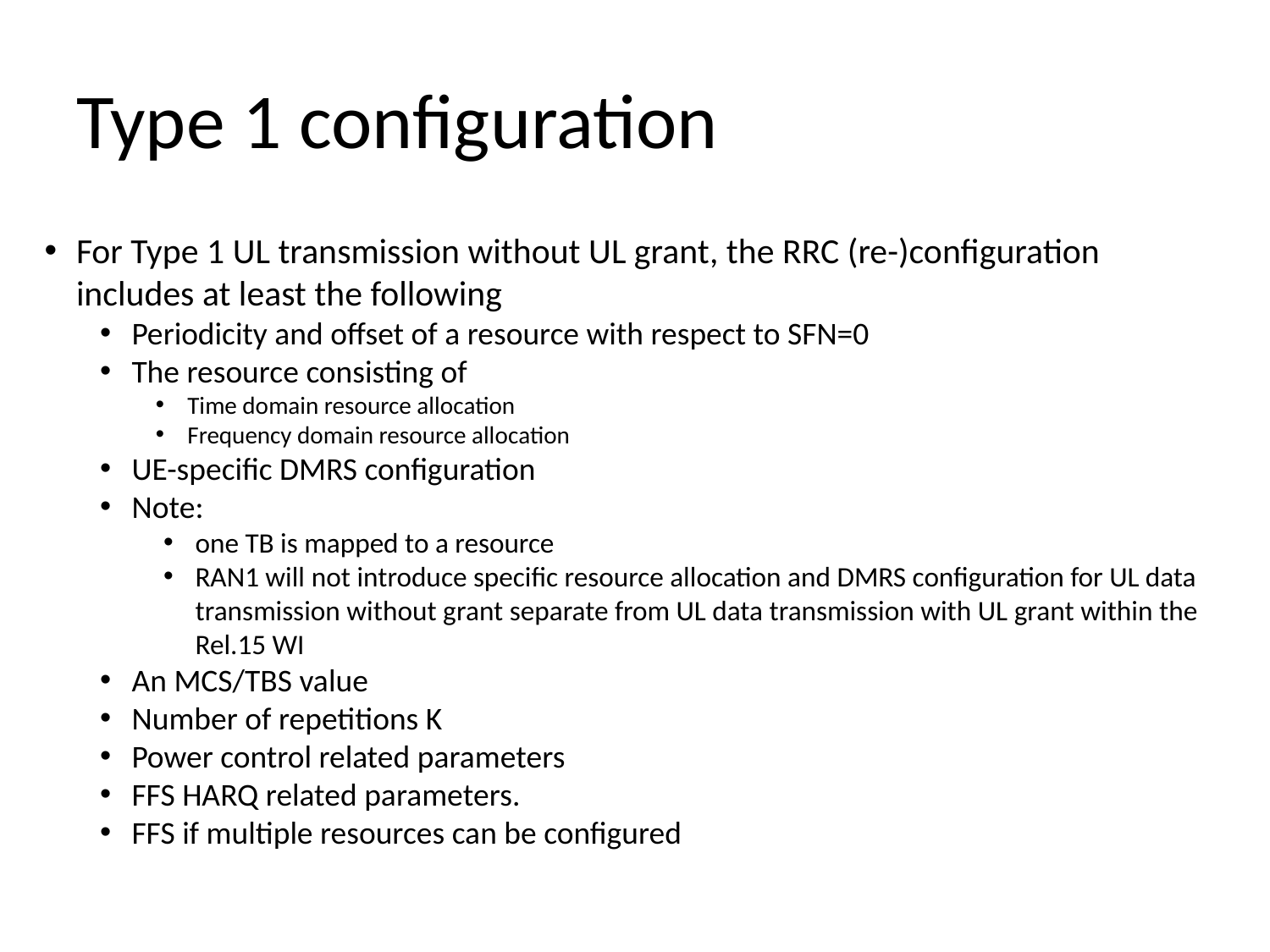

# Type 1 configuration
For Type 1 UL transmission without UL grant, the RRC (re-)configuration includes at least the following
Periodicity and offset of a resource with respect to SFN=0
The resource consisting of
Time domain resource allocation
Frequency domain resource allocation
UE-specific DMRS configuration
Note:
one TB is mapped to a resource
RAN1 will not introduce specific resource allocation and DMRS configuration for UL data transmission without grant separate from UL data transmission with UL grant within the Rel.15 WI
An MCS/TBS value
Number of repetitions K
Power control related parameters
FFS HARQ related parameters.
FFS if multiple resources can be configured